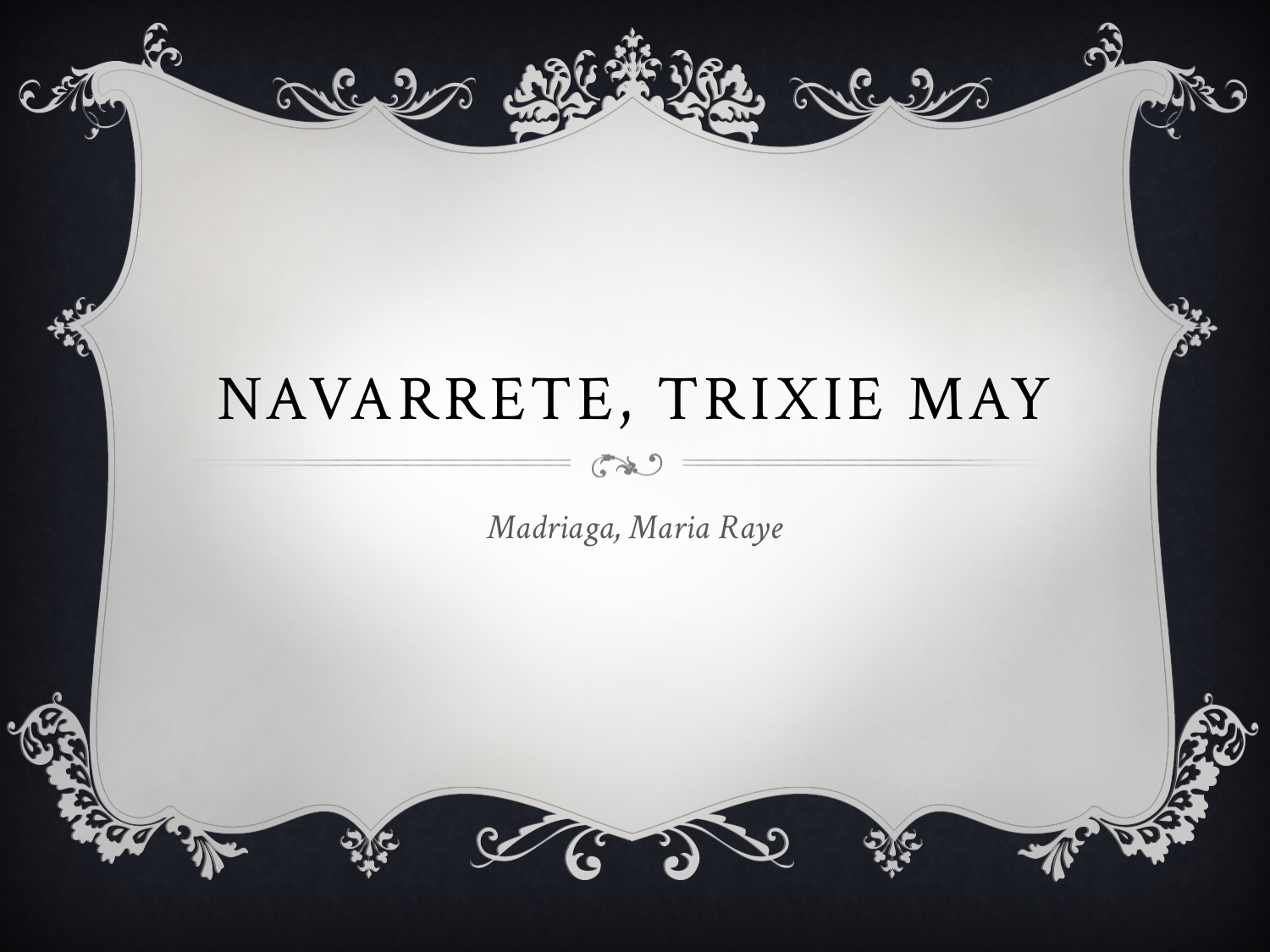

# Navarrete, Trixie May
Madriaga, Maria Raye